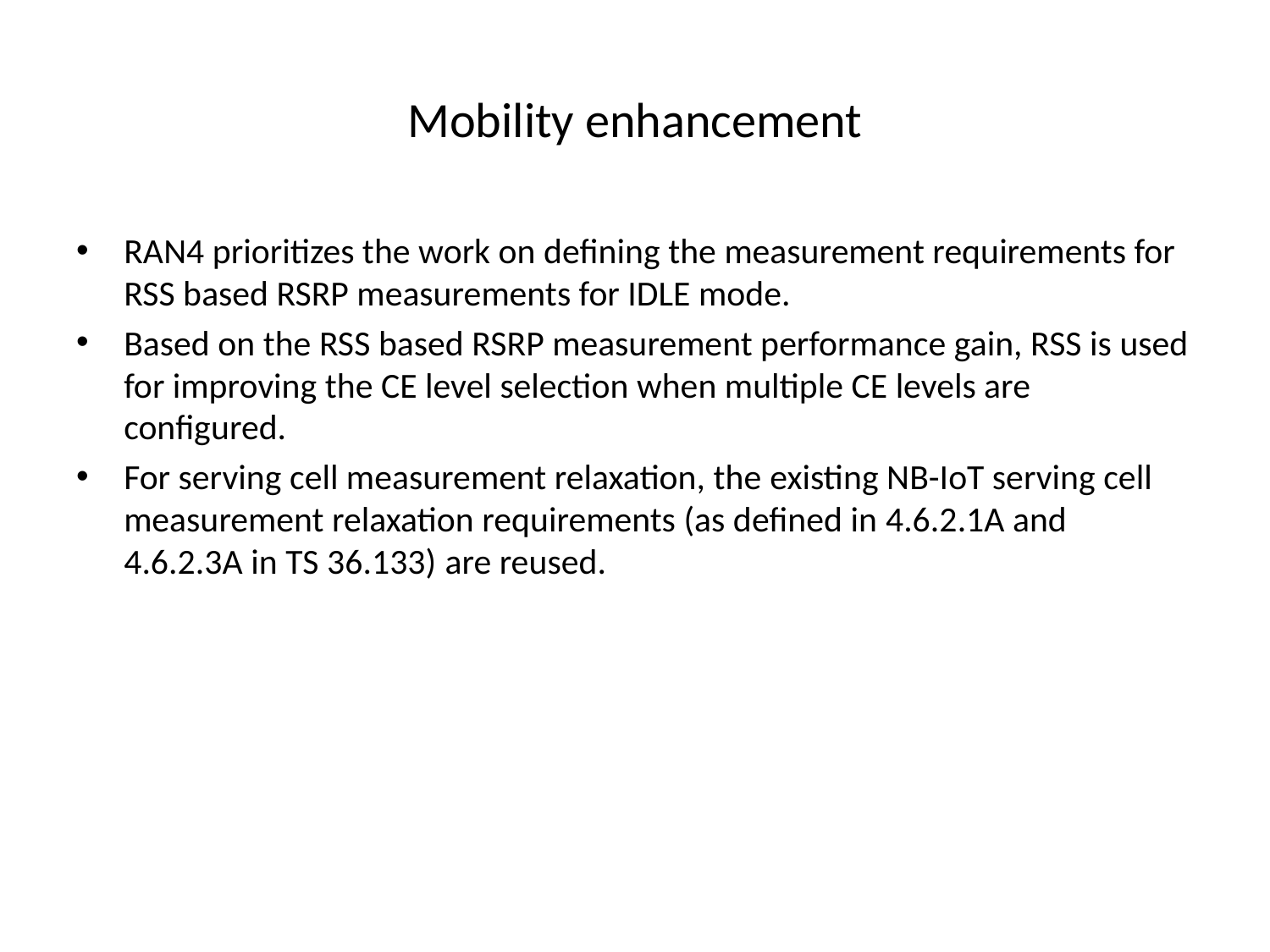

# Mobility enhancement
RAN4 prioritizes the work on defining the measurement requirements for RSS based RSRP measurements for IDLE mode.
Based on the RSS based RSRP measurement performance gain, RSS is used for improving the CE level selection when multiple CE levels are configured.
For serving cell measurement relaxation, the existing NB-IoT serving cell measurement relaxation requirements (as defined in 4.6.2.1A and 4.6.2.3A in TS 36.133) are reused.